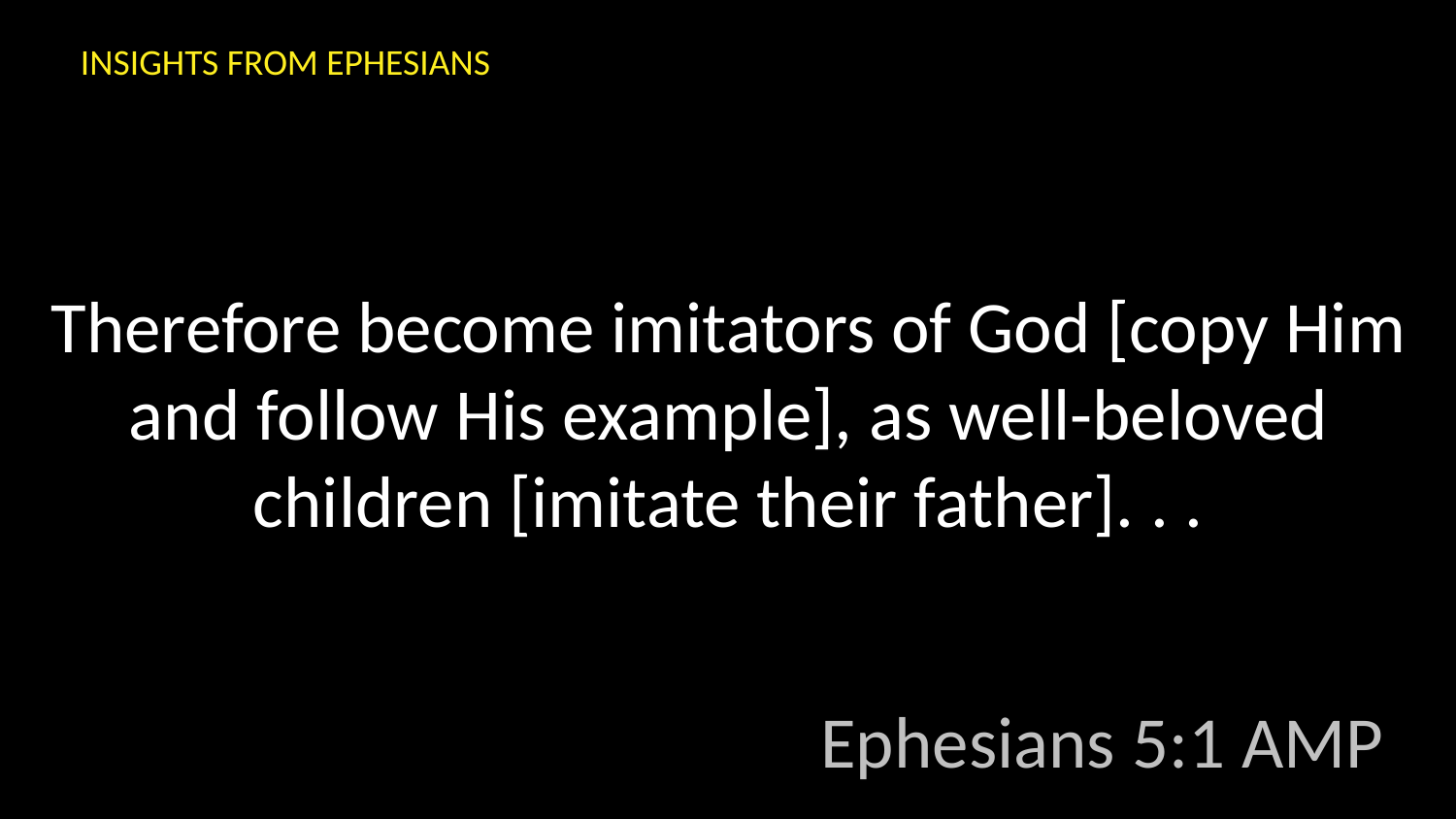

INSIGHTS FROM EPHESIANS
Therefore become imitators of God [copy Him and follow His example], as well-beloved children [imitate their father]. . .
Ephesians 5:1 AMP